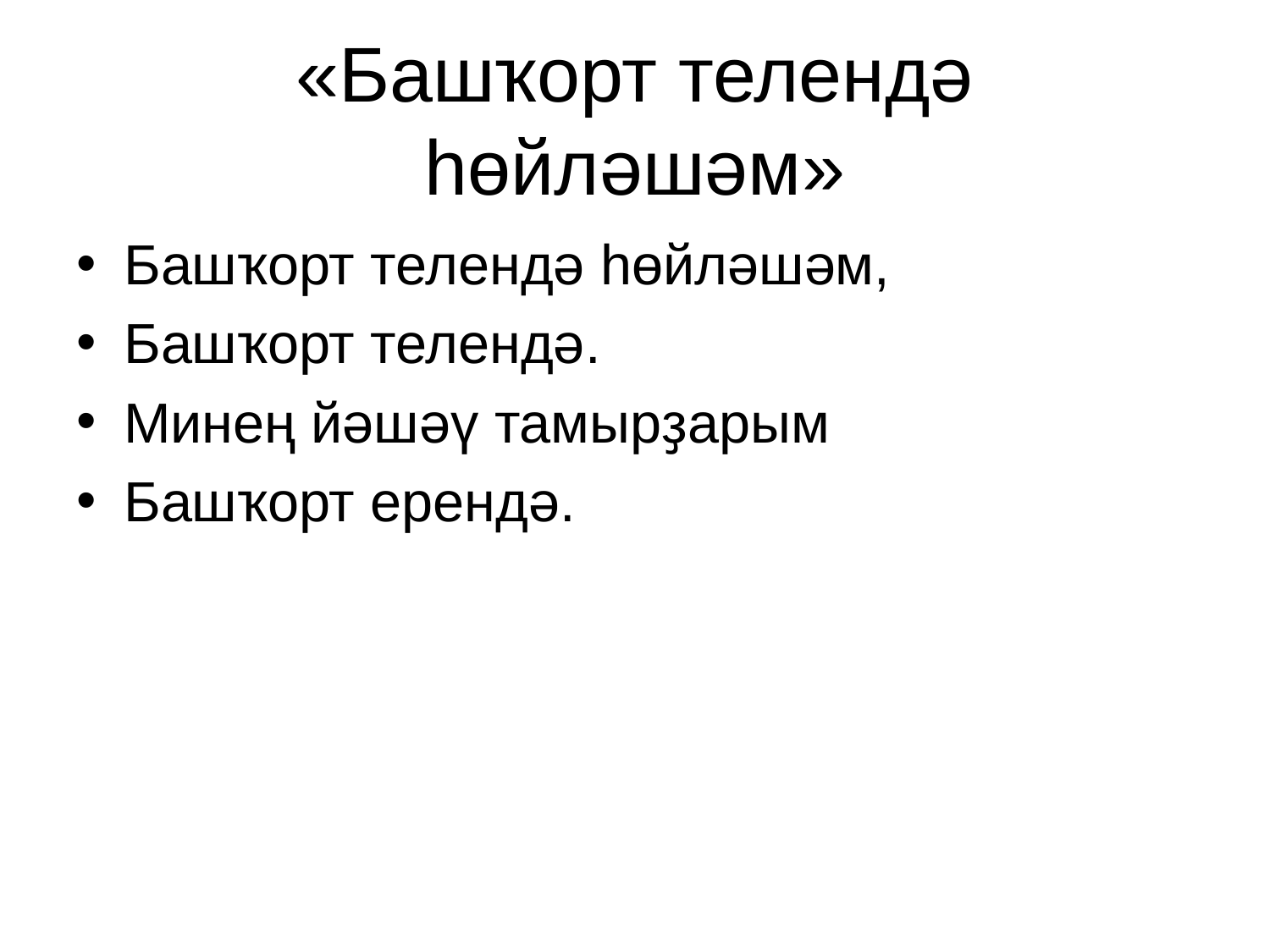

# «Башҡорт телендә һөйләшәм»
Башҡорт телендә һөйләшәм,
Башҡорт телендә.
Минең йәшәү тамырҙарым
Башҡорт ерендә.